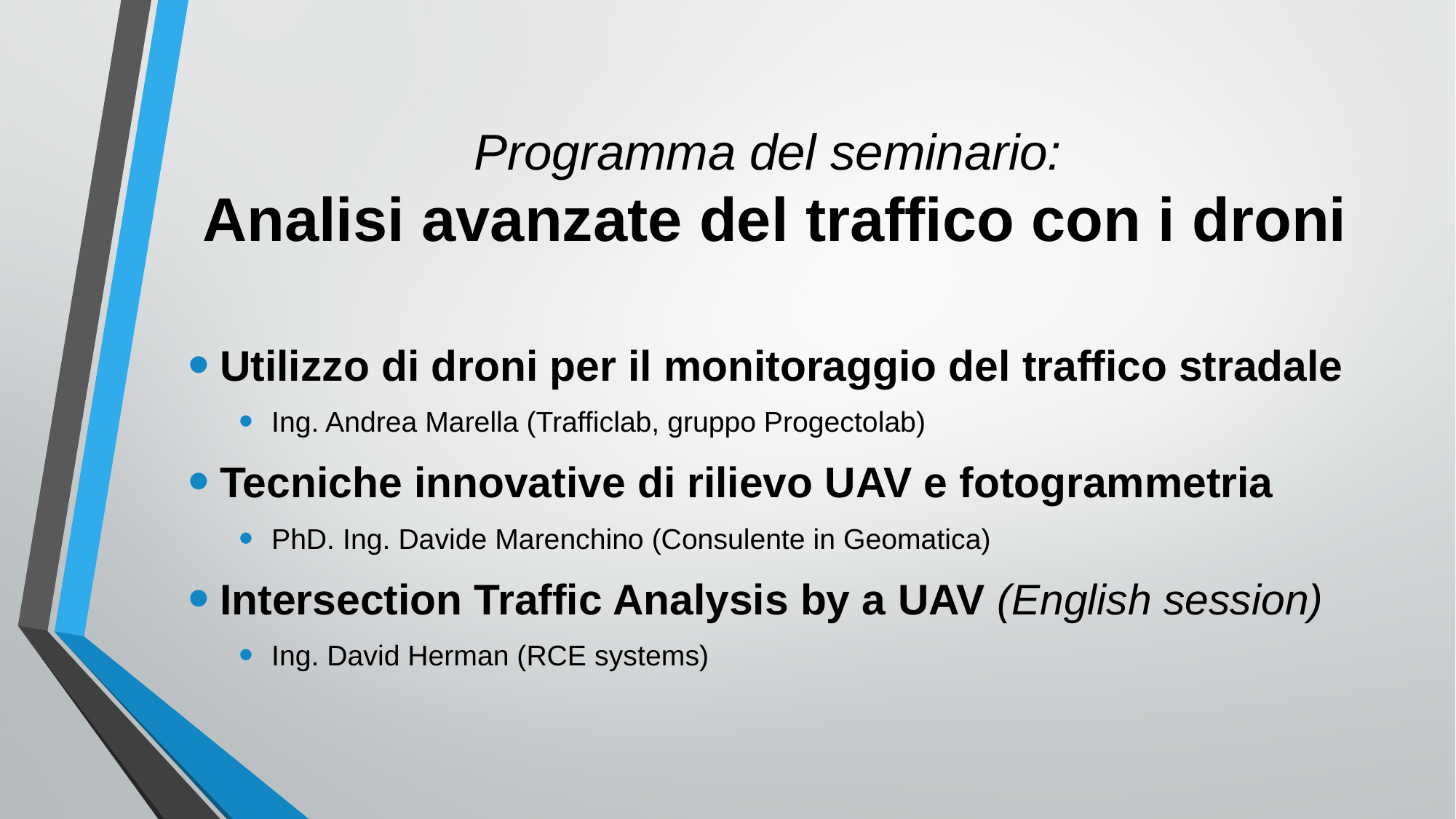

# Programma del seminario: Analisi avanzate del traffico con i droni
Utilizzo di droni per il monitoraggio del traffico stradale
Ing. Andrea Marella (Trafficlab, gruppo Progectolab)
Tecniche innovative di rilievo UAV e fotogrammetria
PhD. Ing. Davide Marenchino (Consulente in Geomatica)
Intersection Traffic Analysis by a UAV (English session)
Ing. David Herman (RCE systems)